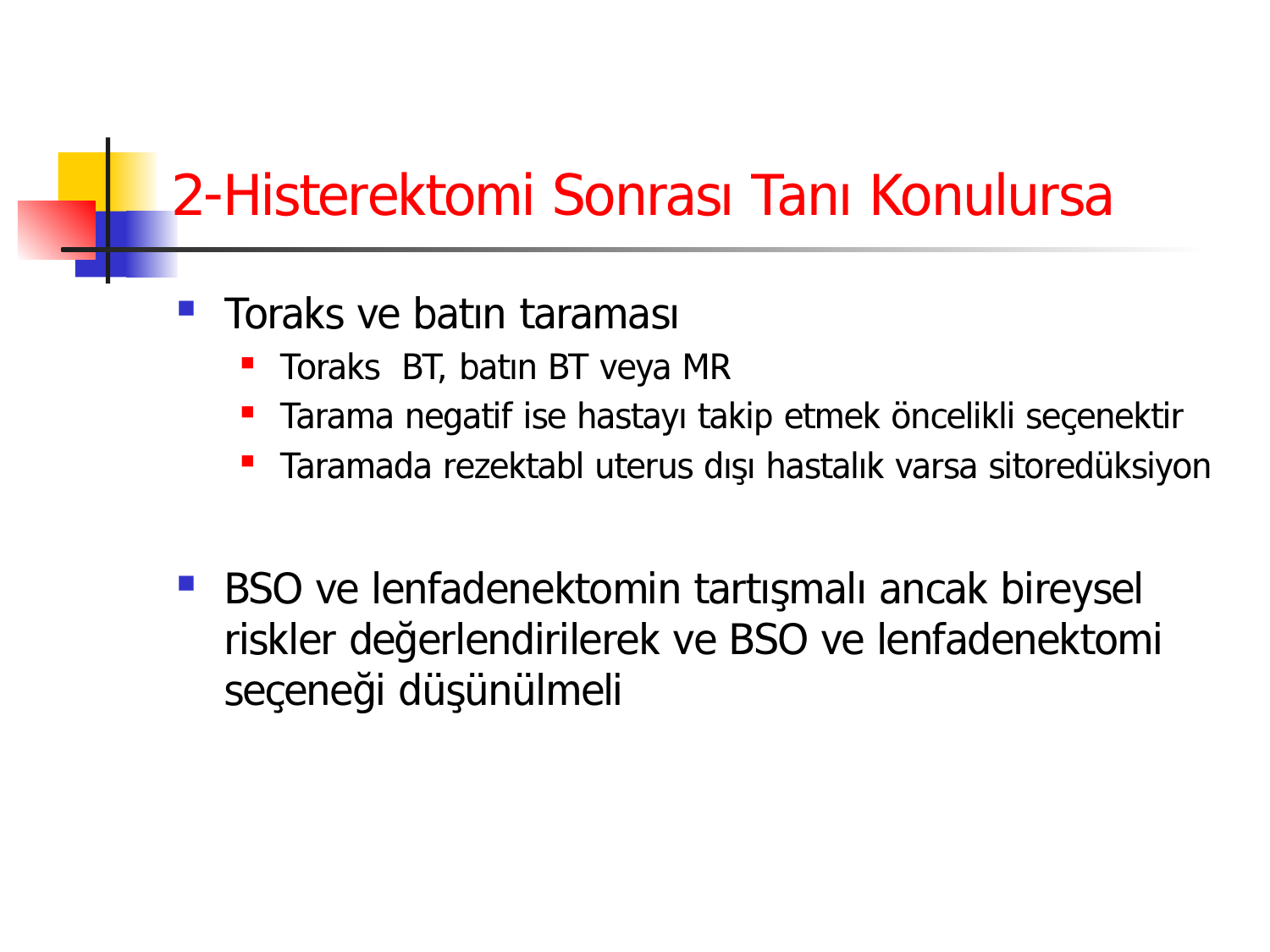

# 2-Histerektomi Sonrası Tanı Konulursa
Toraks ve batın taraması
Toraks  BT, batın BT veya MR
Tarama negatif ise hastayı takip etmek öncelikli seçenektir
Taramada rezektabl uterus dışı hastalık varsa sitoredüksiyon

BSO ve lenfadenektomin tartışmalı ancak bireysel riskler değerlendirilerek ve BSO ve lenfadenektomi seçeneği düşünülmeli